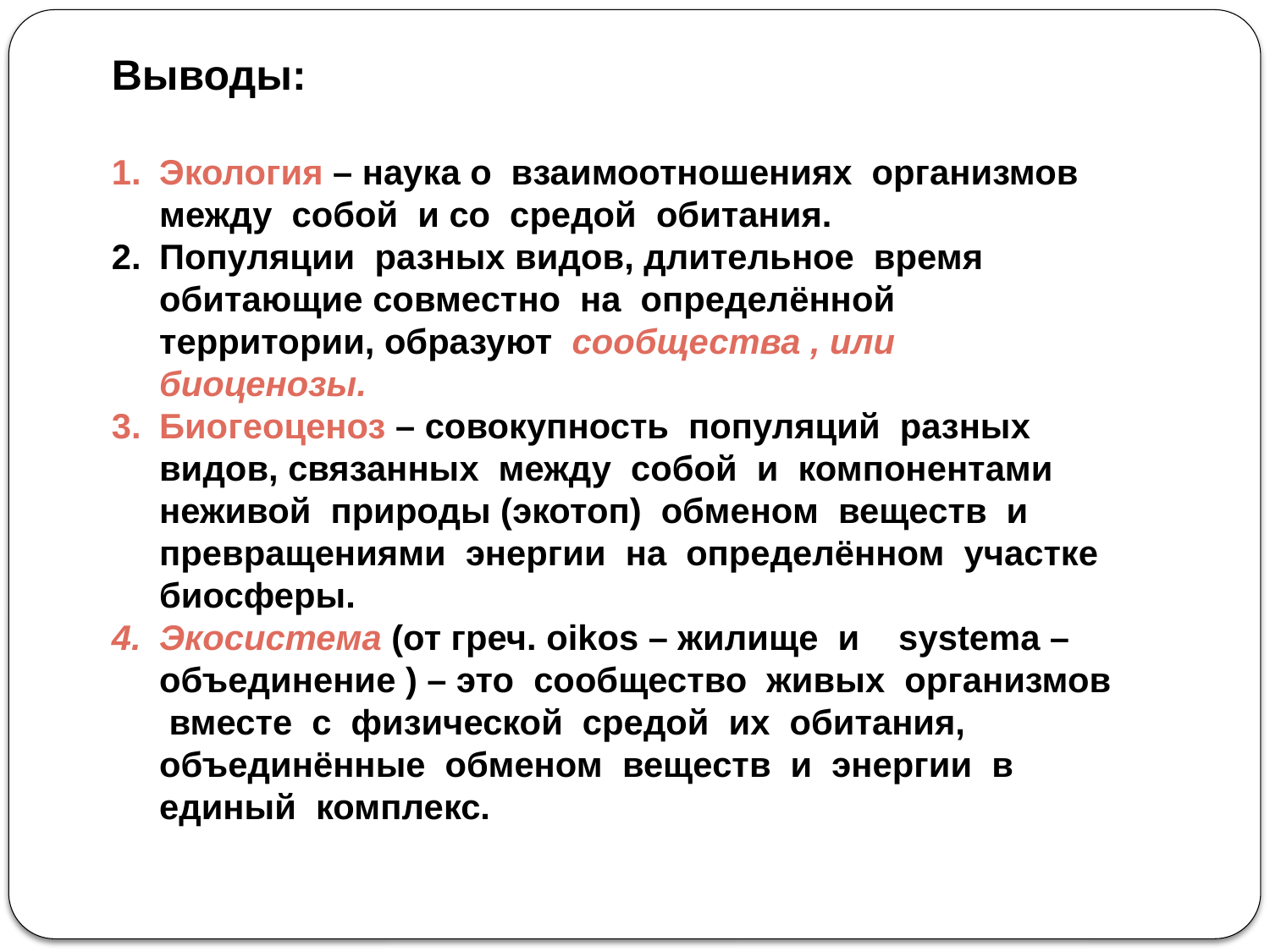

Выводы:

Экология – наука о  взаимоотношениях  организмов  между  собой  и со  средой  обитания.
Популяции  разных видов, длительное  время  обитающие совместно  на  определённой территории, образуют  сообщества , или  биоценозы.
Биогеоценоз – совокупность  популяций  разных  видов, связанных  между  собой  и  компонентами  неживой  природы (экотоп)  обменом  веществ  и  превращениями  энергии  на  определённом  участке  биосферы.
Экосистема (от греч. oikos – жилище  и    systema – объединение ) – это  сообщество  живых  организмов  вместе  с  физической  средой  их  обитания, объединённые  обменом  веществ  и  энергии  в  единый  комплекс.